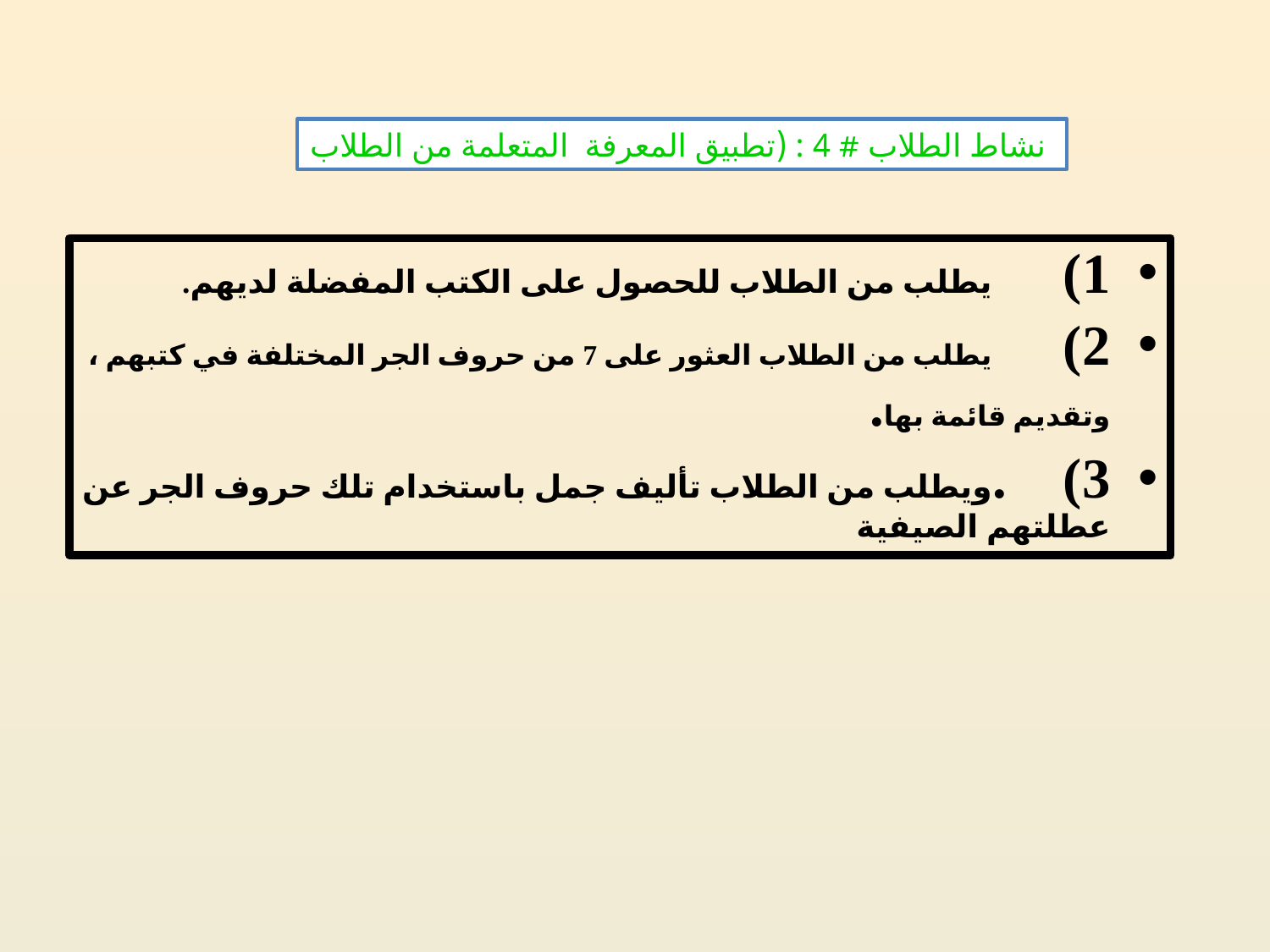

نشاط الطلاب # 4 : (تطبيق المعرفة  المتعلمة من الطلاب
1)     يطلب من الطلاب للحصول على الكتب المفضلة لديهم.
2)     يطلب من الطلاب العثور على 7 من حروف الجر المختلفة في كتبهم ، وتقديم قائمة بها.
3)    .ويطلب من الطلاب تأليف جمل باستخدام تلك حروف الجر عن عطلتهم الصيفية